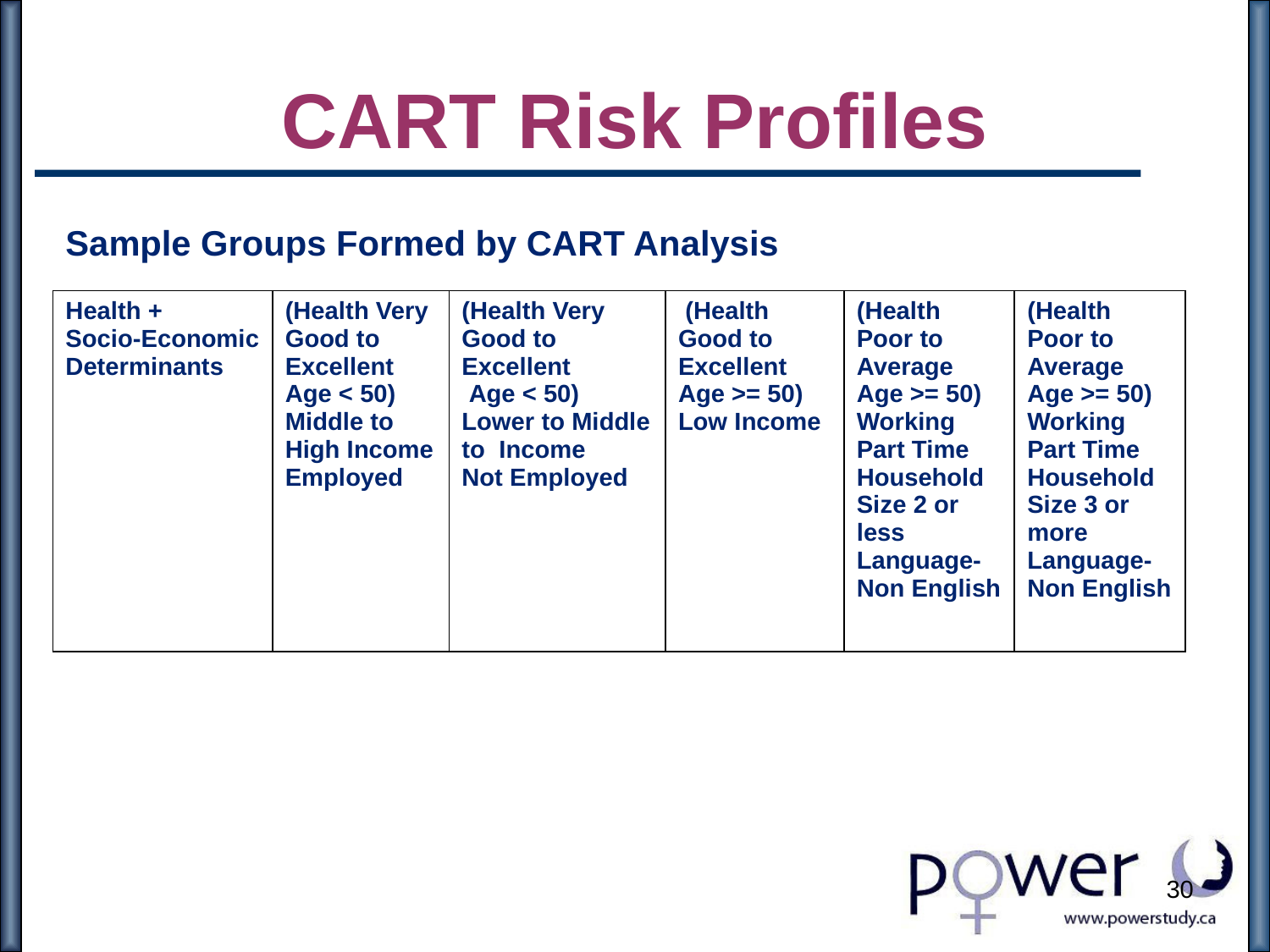

# CART Risk Profiles
Sample Groups Formed by CART Analysis

| Health + Socio-Economic Determinants | (Health Very Good to Excellent Age < 50) Middle to High Income Employed | (Health Very Good to Excellent Age < 50) Lower to Middle to Income Not Employed | (Health Good to Excellent Age >= 50) Low Income | (Health Poor to Average Age >= 50) Working Part Time Household Size 2 or less Language-Non English | (Health Poor to Average Age >= 50) Working Part Time Household Size 3 or more Language-Non English |
| --- | --- | --- | --- | --- | --- |
30